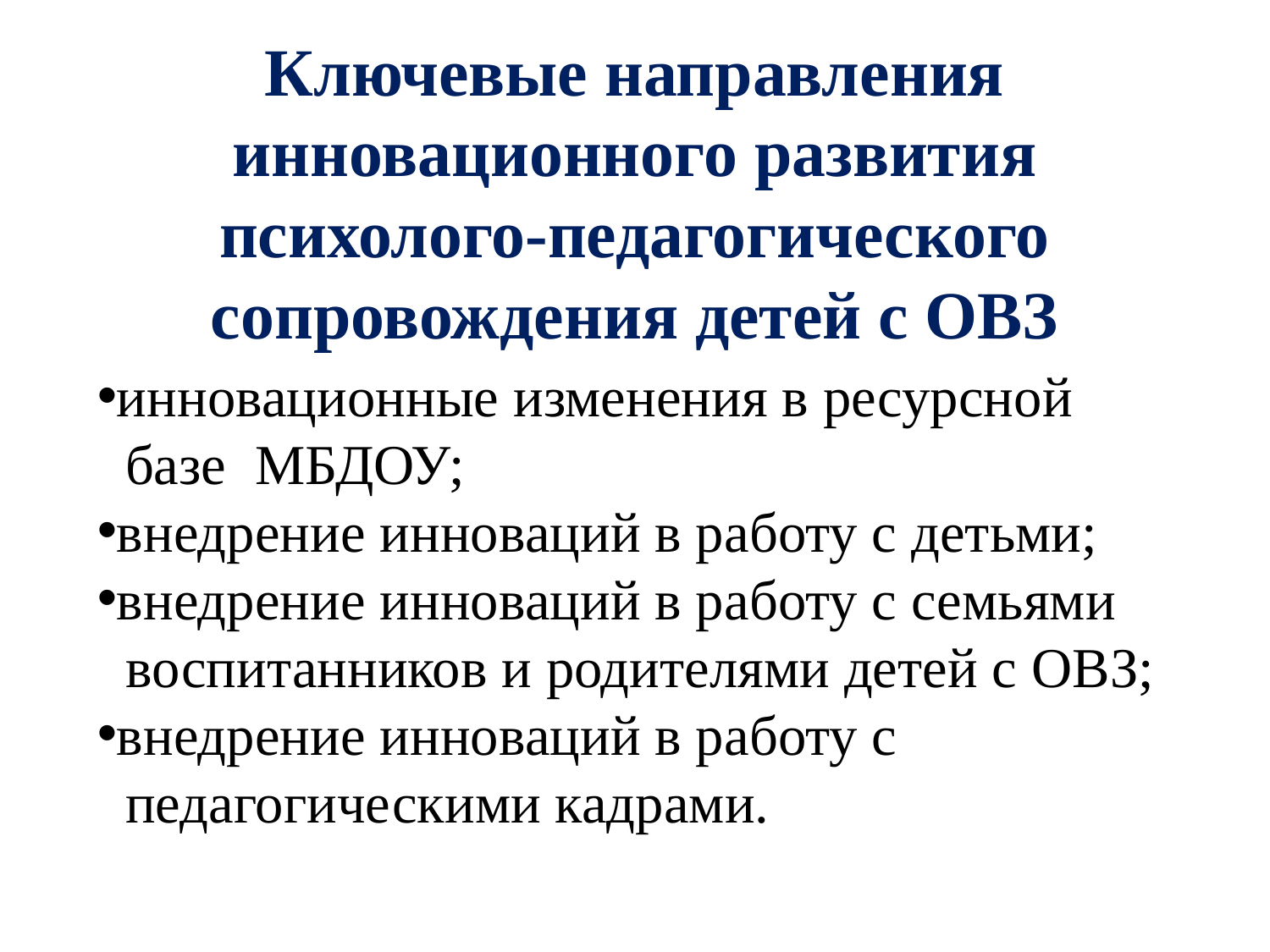

# Ключевые направления инновационного развития психолого-педагогического сопровождения детей с ОВЗ
инновационные изменения в ресурсной
  базе  МБДОУ;
внедрение инноваций в работу с детьми;
внедрение инноваций в работу с семьями
  воспитанников и родителями детей с ОВЗ;
внедрение инноваций в работу с
  педагогическими кадрами.